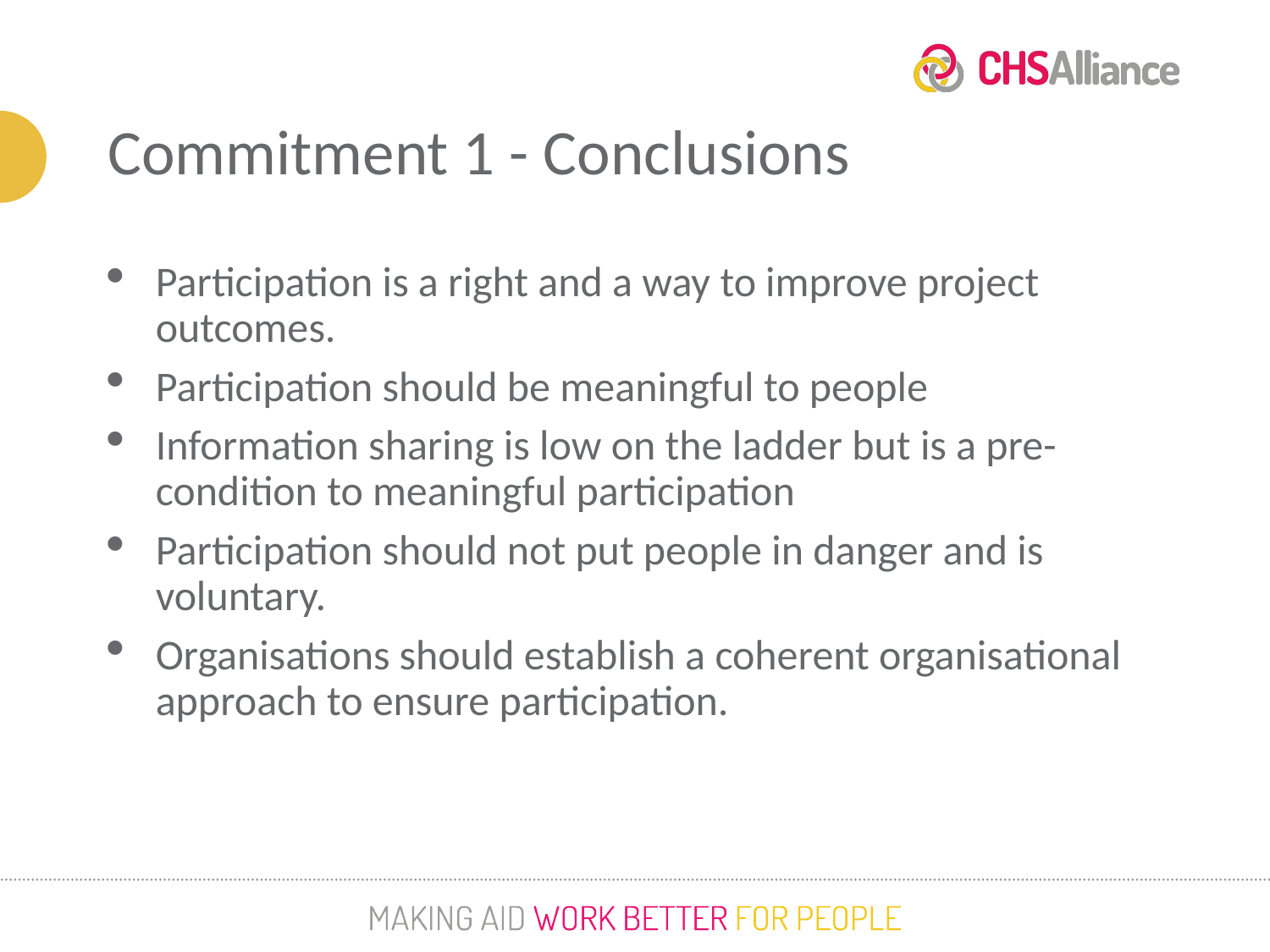

Commitment 1 - Conclusions
Participation is a right and a way to improve project outcomes.
Participation should be meaningful to people
Information sharing is low on the ladder but is a pre-condition to meaningful participation
Participation should not put people in danger and is voluntary.
Organisations should establish a coherent organisational approach to ensure participation.